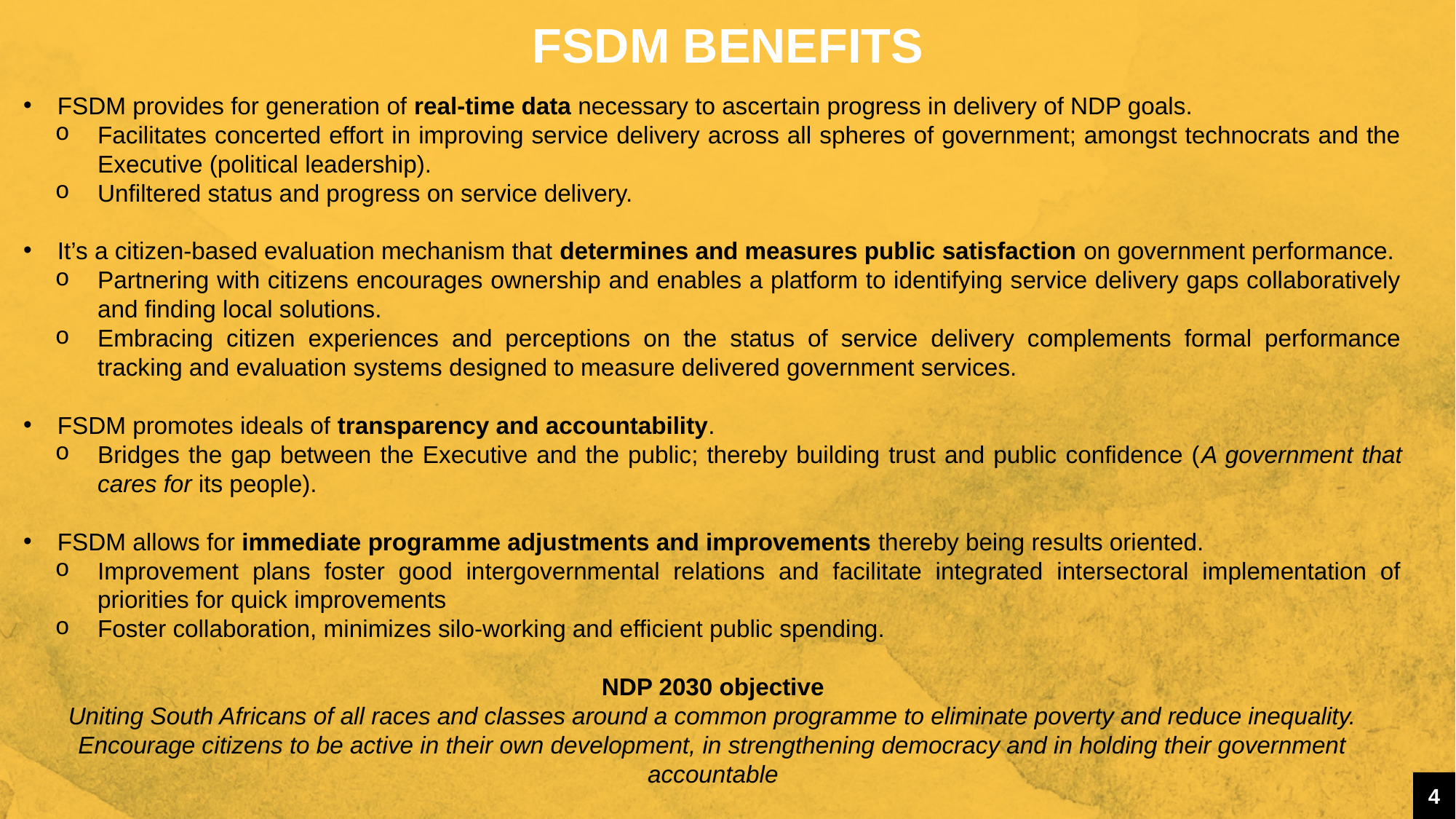

# Fsdm Benefits
FSDM provides for generation of real-time data necessary to ascertain progress in delivery of NDP goals.
Facilitates concerted effort in improving service delivery across all spheres of government; amongst technocrats and the Executive (political leadership).
Unfiltered status and progress on service delivery.

It’s a citizen-based evaluation mechanism that determines and measures public satisfaction on government performance.
Partnering with citizens encourages ownership and enables a platform to identifying service delivery gaps collaboratively and finding local solutions.
Embracing citizen experiences and perceptions on the status of service delivery complements formal performance tracking and evaluation systems designed to measure delivered government services.

FSDM promotes ideals of transparency and accountability.
Bridges the gap between the Executive and the public; thereby building trust and public confidence (A government that cares for its people).

FSDM allows for immediate programme adjustments and improvements thereby being results oriented.
Improvement plans foster good intergovernmental relations and facilitate integrated intersectoral implementation of priorities for quick improvements
Foster collaboration, minimizes silo-working and efficient public spending.

NDP 2030 objective
Uniting South Africans of all races and classes around a common programme to eliminate poverty and reduce inequality. Encourage citizens to be active in their own development, in strengthening democracy and in holding their government accountable

4